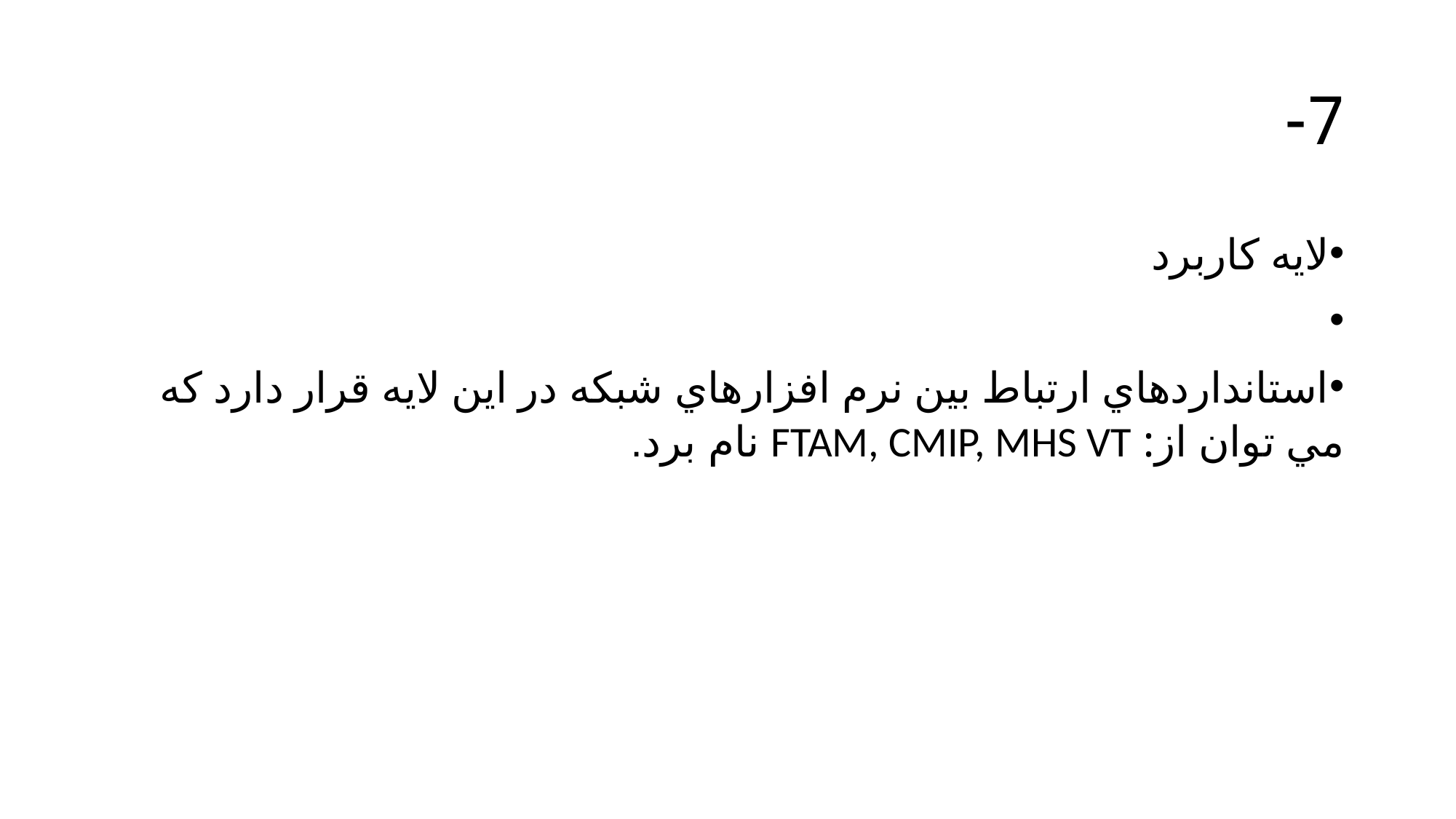

# 7-
لايه كاربرد

استانداردهاي ارتباط بين نرم افزارهاي شبكه در اين لايه قرار دارد كه مي توان از: FTAM, CMIP, MHS VT نام برد.